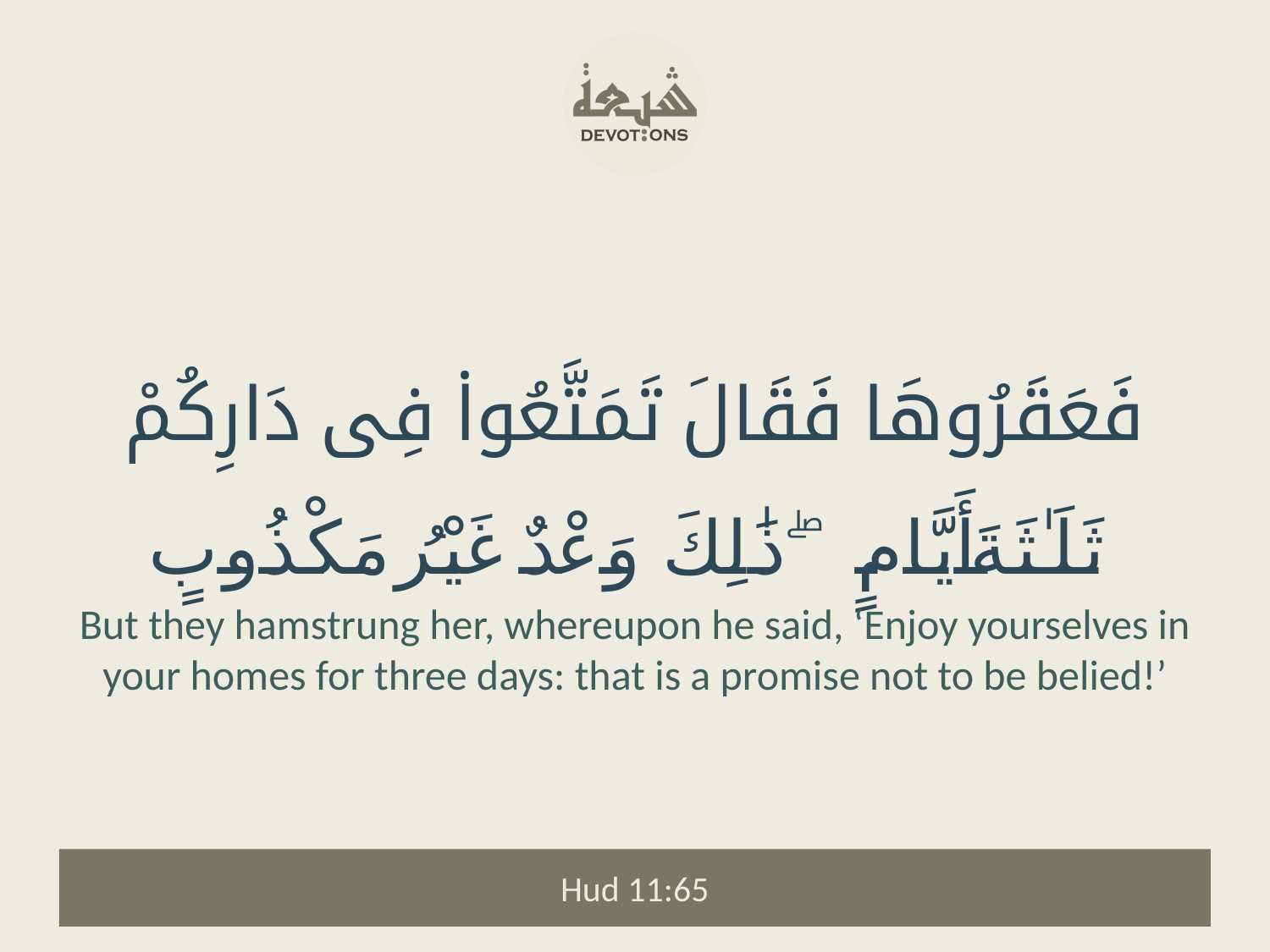

فَعَقَرُوهَا فَقَالَ تَمَتَّعُوا۟ فِى دَارِكُمْ ثَلَـٰثَةَ أَيَّامٍ ۖ ذَٰلِكَ وَعْدٌ غَيْرُ مَكْذُوبٍ
But they hamstrung her, whereupon he said, ‘Enjoy yourselves in your homes for three days: that is a promise not to be belied!’
Hud 11:65